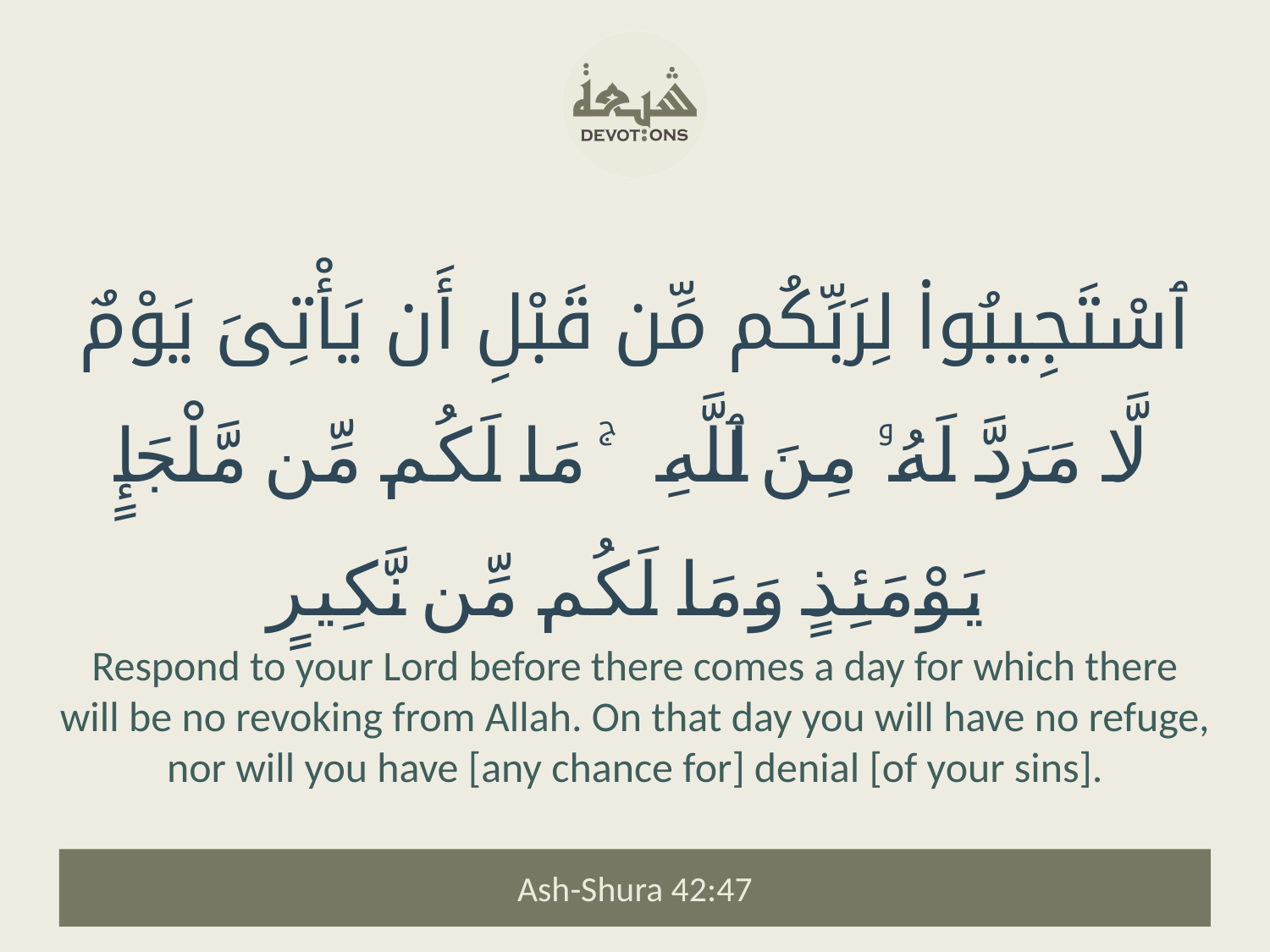

ٱسْتَجِيبُوا۟ لِرَبِّكُم مِّن قَبْلِ أَن يَأْتِىَ يَوْمٌ لَّا مَرَدَّ لَهُۥ مِنَ ٱللَّهِ ۚ مَا لَكُم مِّن مَّلْجَإٍ يَوْمَئِذٍ وَمَا لَكُم مِّن نَّكِيرٍ
Respond to your Lord before there comes a day for which there will be no revoking from Allah. On that day you will have no refuge, nor will you have [any chance for] denial [of your sins].
Ash-Shura 42:47